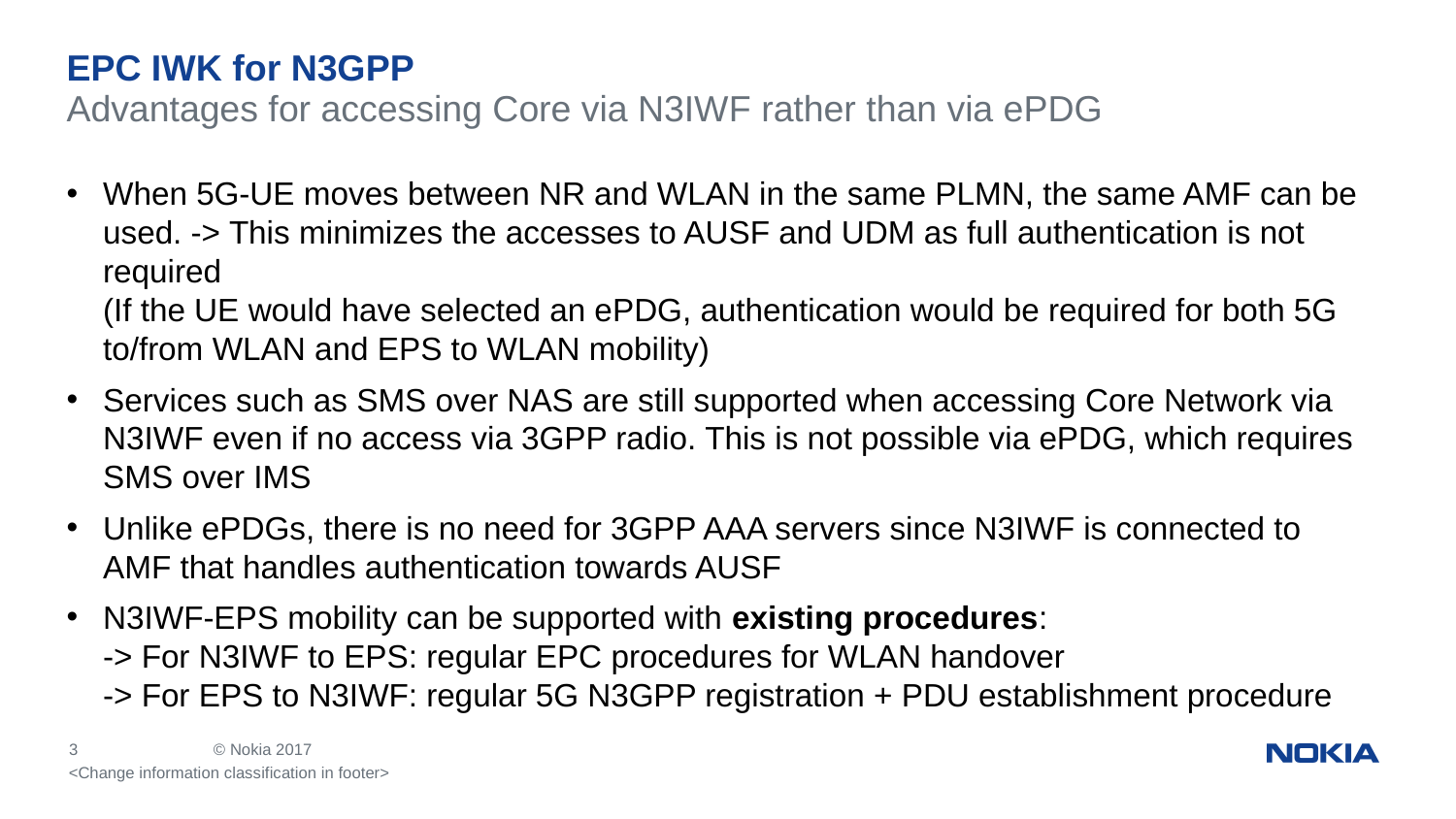

# EPC IWK for N3GPP
Advantages for accessing Core via N3IWF rather than via ePDG
When 5G-UE moves between NR and WLAN in the same PLMN, the same AMF can be used. -> This minimizes the accesses to AUSF and UDM as full authentication is not required
(If the UE would have selected an ePDG, authentication would be required for both 5G to/from WLAN and EPS to WLAN mobility)
Services such as SMS over NAS are still supported when accessing Core Network via N3IWF even if no access via 3GPP radio. This is not possible via ePDG, which requires SMS over IMS
Unlike ePDGs, there is no need for 3GPP AAA servers since N3IWF is connected to AMF that handles authentication towards AUSF
N3IWF-EPS mobility can be supported with existing procedures:
-> For N3IWF to EPS: regular EPC procedures for WLAN handover
-> For EPS to N3IWF: regular 5G N3GPP registration + PDU establishment procedure

<Change information classification in footer>